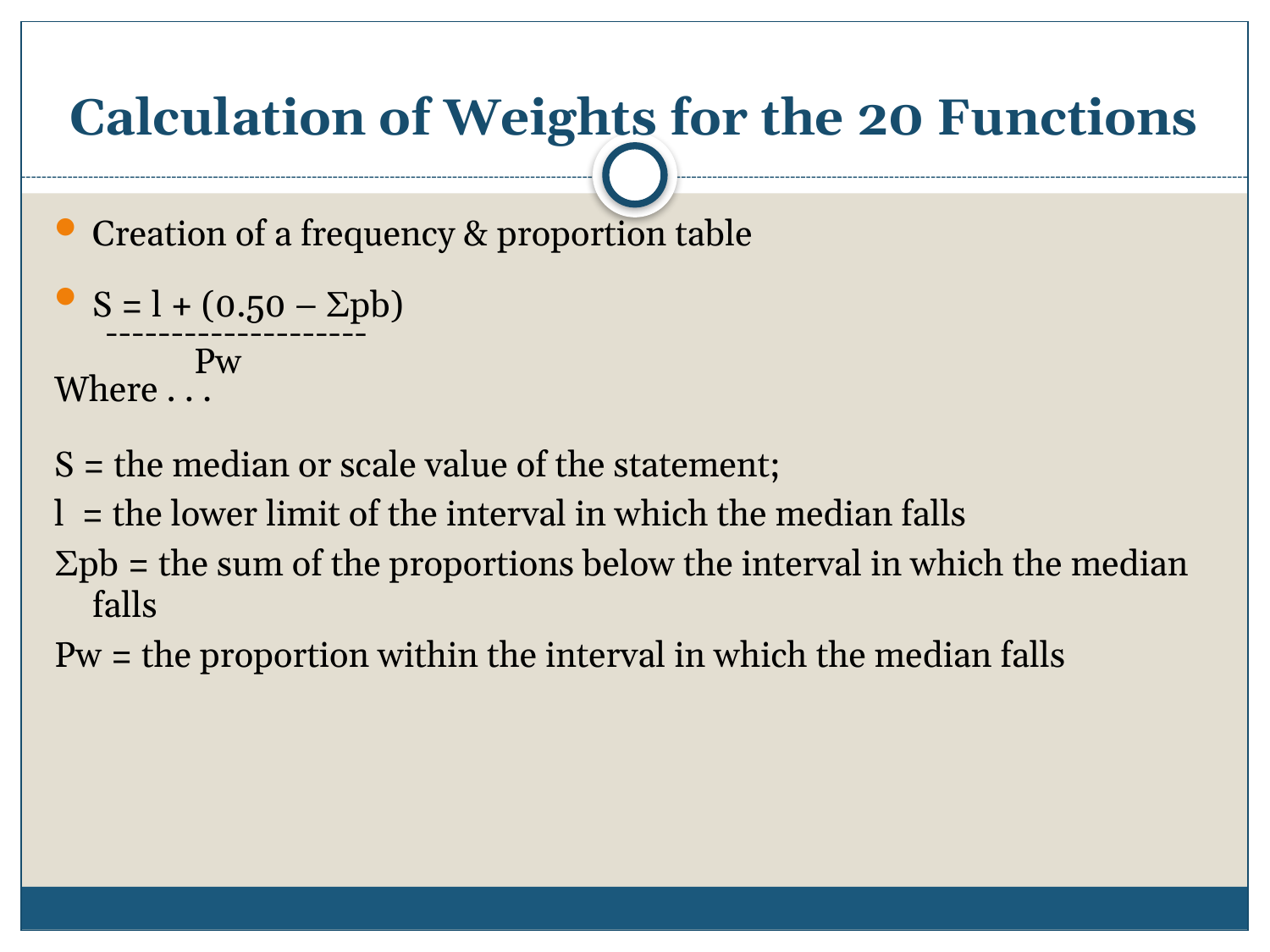

# Calculation of Weights for the 20 Functions
Creation of a frequency & proportion table

S = l + (0.50 – Σpb)
      --------------------
	            Pw
Where . . .

S = the median or scale value of the statement;
l  = the lower limit of the interval in which the median falls
Σpb = the sum of the proportions below the interval in which the median falls
Pw = the proportion within the interval in which the median falls